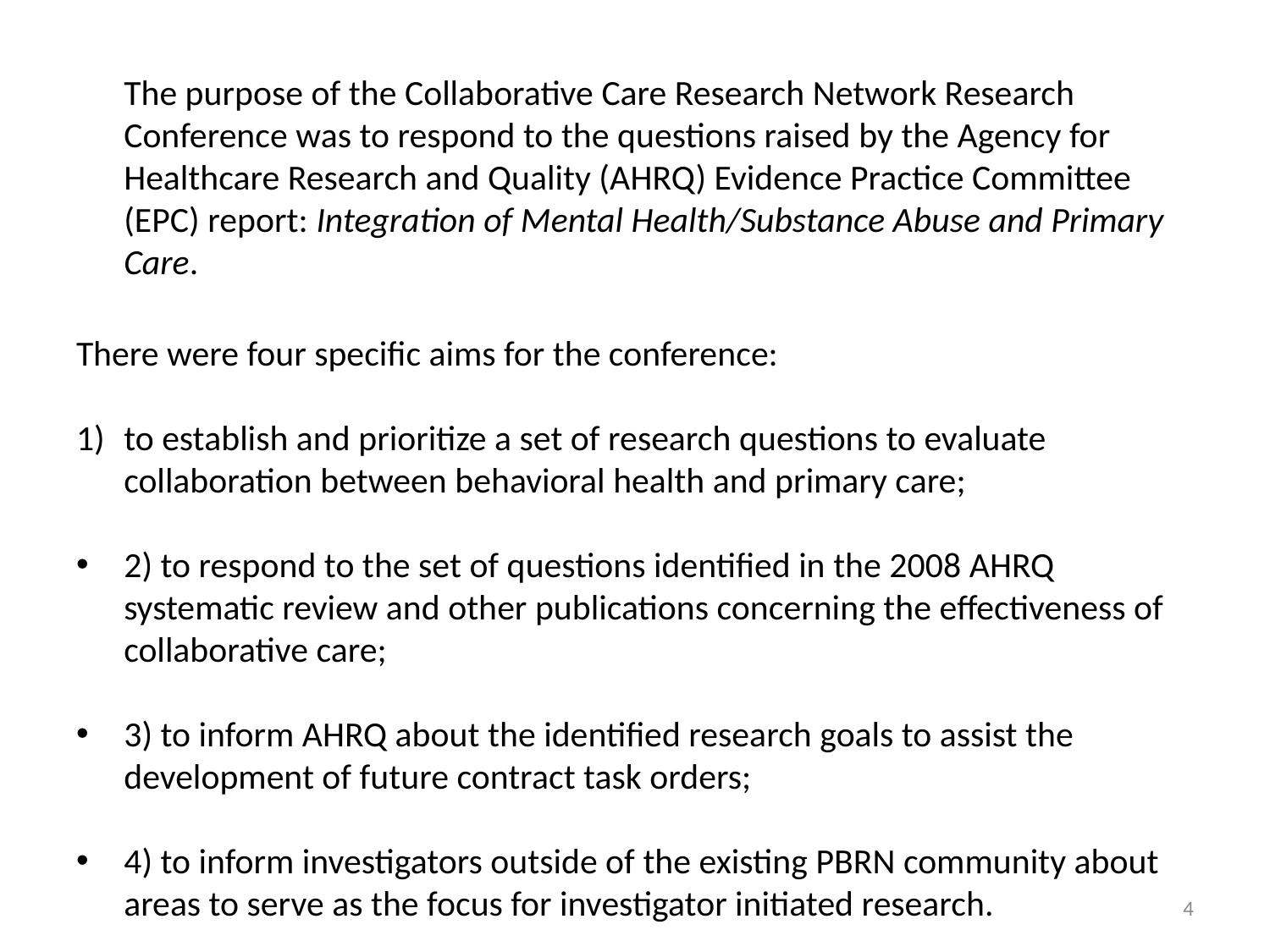

The purpose of the Collaborative Care Research Network Research Conference was to respond to the questions raised by the Agency for Healthcare Research and Quality (AHRQ) Evidence Practice Committee (EPC) report: Integration of Mental Health/Substance Abuse and Primary Care.

There were four specific aims for the conference:

to establish and prioritize a set of research questions to evaluate collaboration between behavioral health and primary care;

2) to respond to the set of questions identified in the 2008 AHRQ systematic review and other publications concerning the effectiveness of collaborative care;

3) to inform AHRQ about the identified research goals to assist the development of future contract task orders;

4) to inform investigators outside of the existing PBRN community about areas to serve as the focus for investigator initiated research.

4